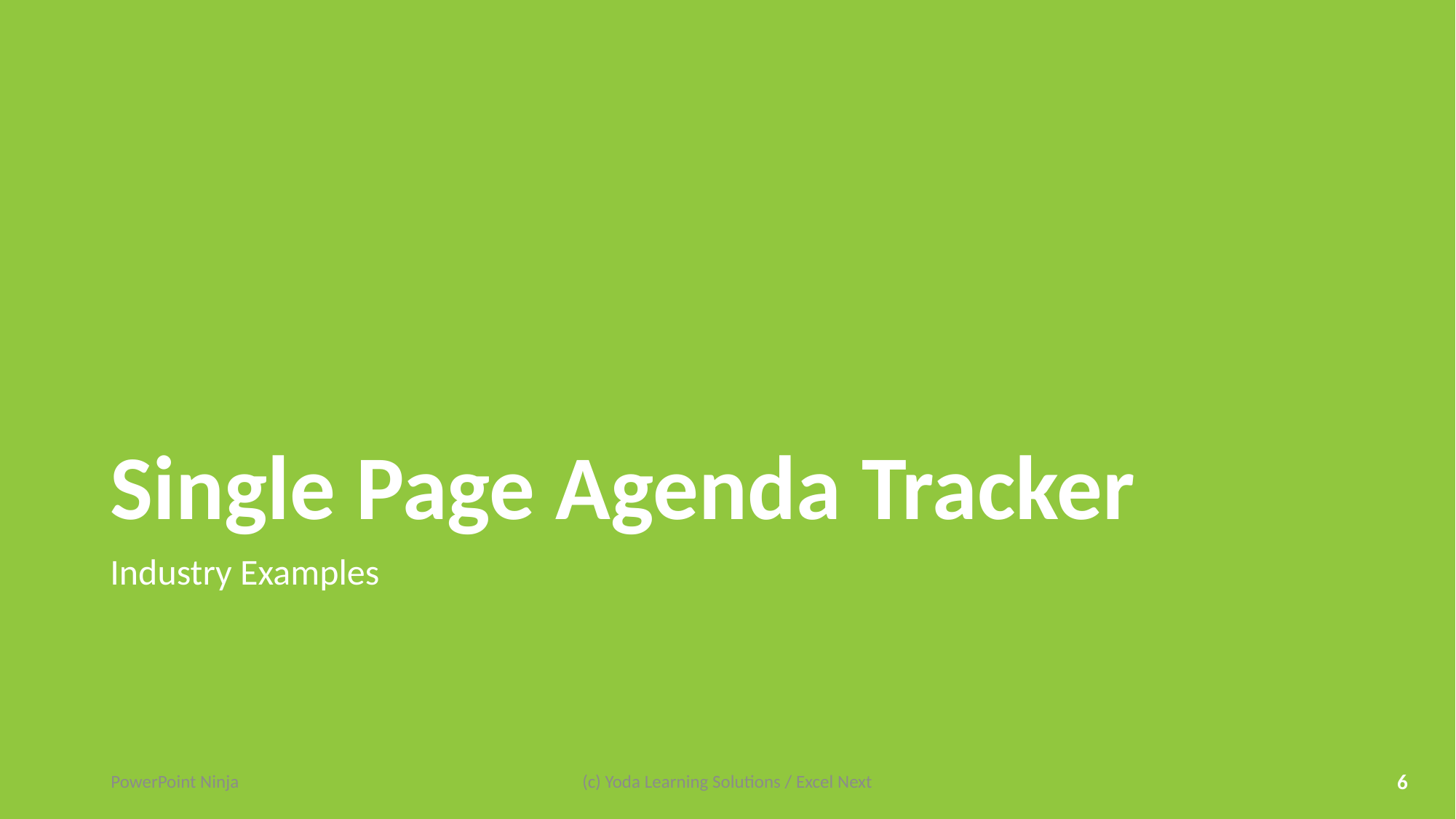

# Single Page Agenda Tracker
Industry Examples
PowerPoint Ninja
(c) Yoda Learning Solutions / Excel Next
6